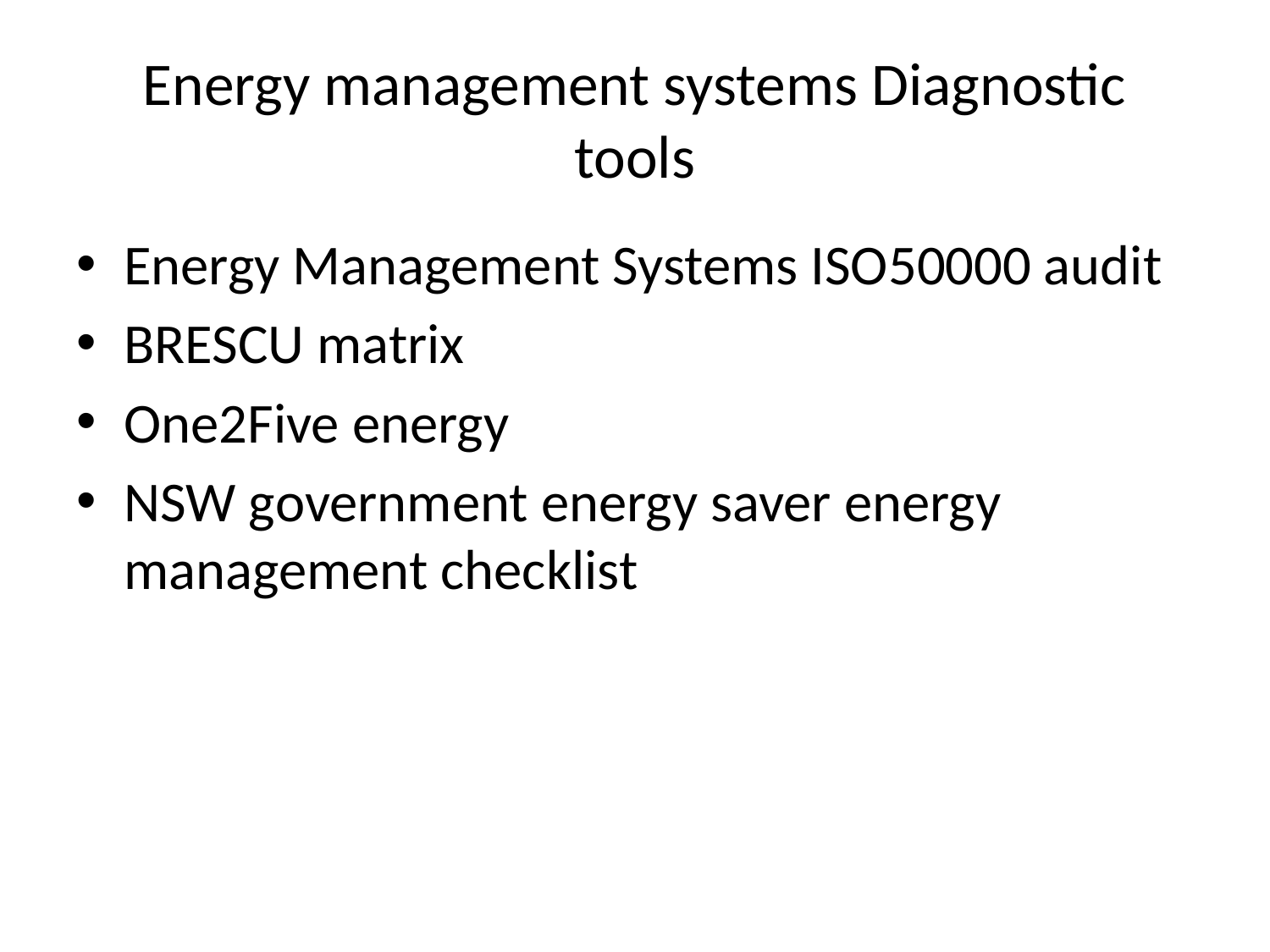

# Energy management systems Diagnostic tools
Energy Management Systems ISO50000 audit
BRESCU matrix
One2Five energy
NSW government energy saver energy management checklist